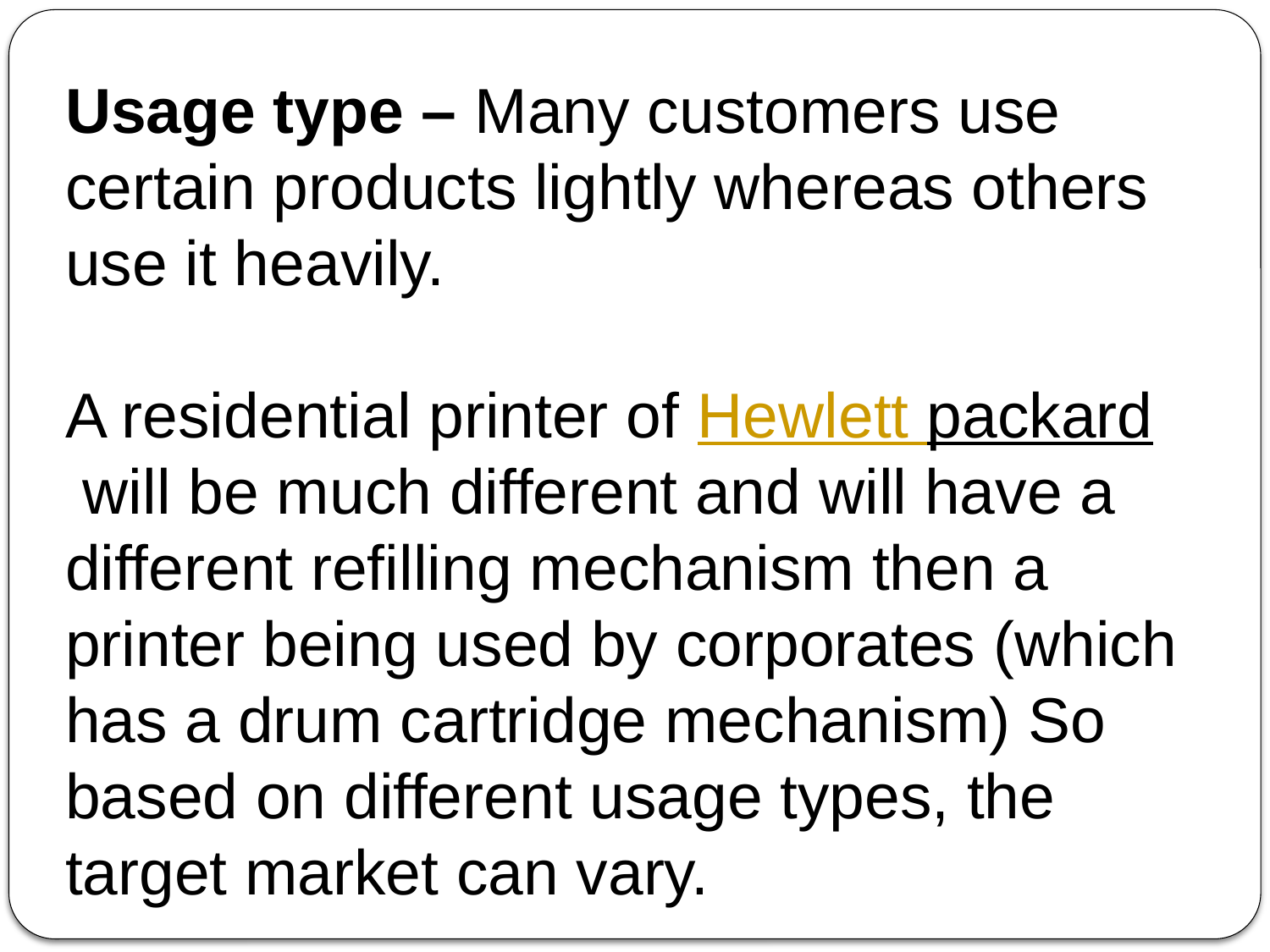

Usage type – Many customers use certain products lightly whereas others use it heavily.

A residential printer of Hewlett packard will be much different and will have a different refilling mechanism then a printer being used by corporates (which has a drum cartridge mechanism) So based on different usage types, the target market can vary.